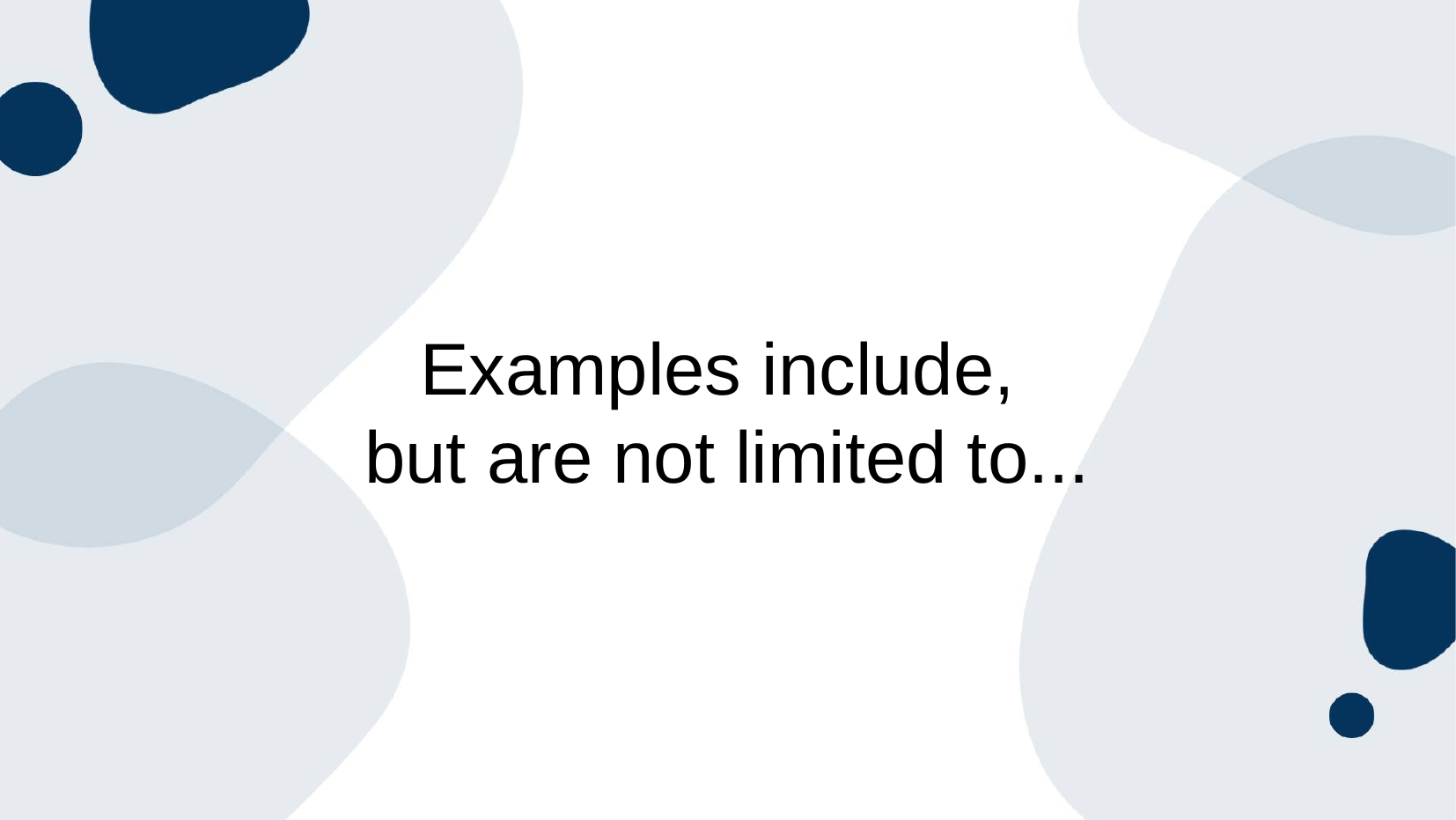

# Examples include,
but are not limited to...